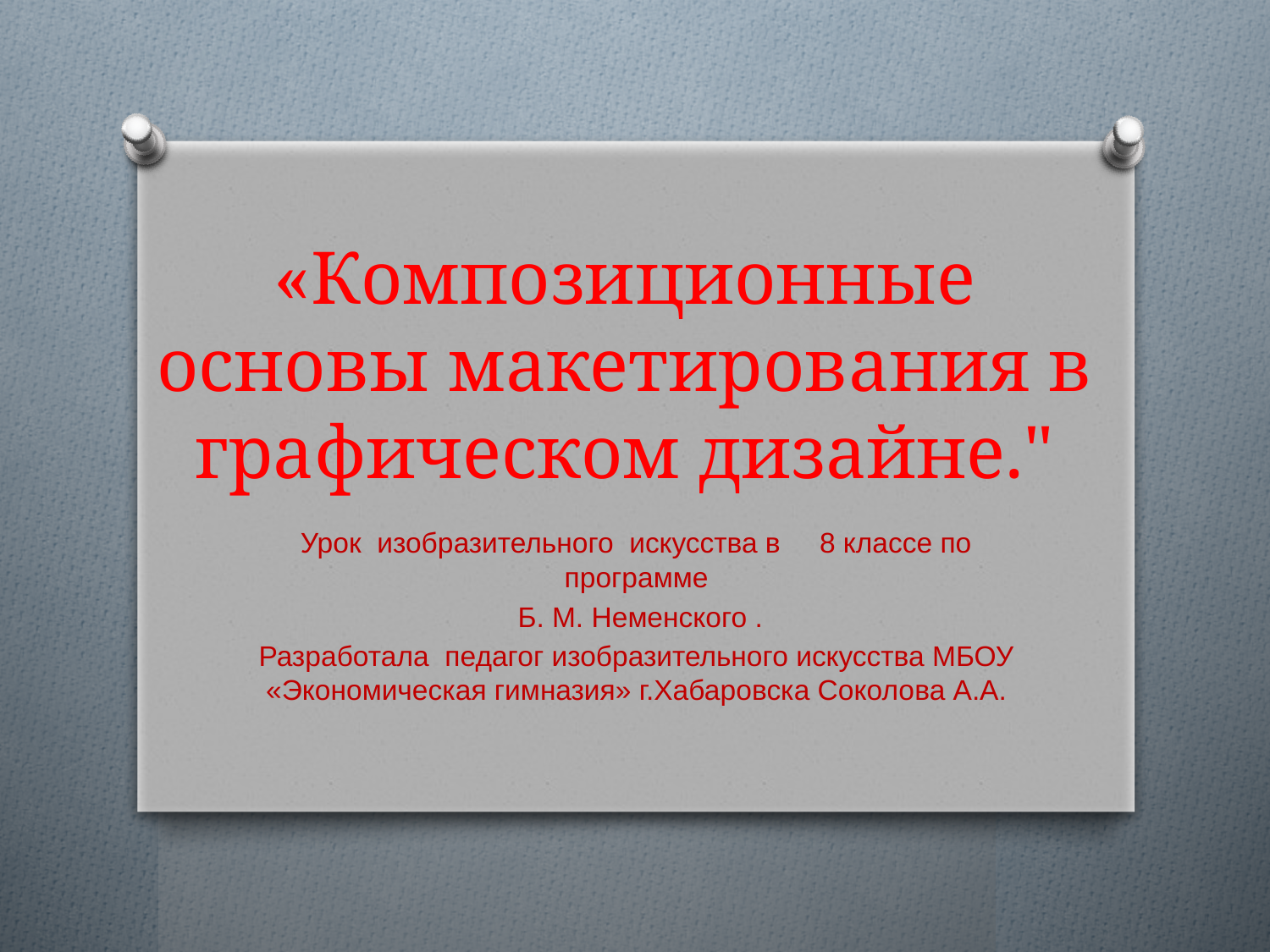

# «Композиционные основы макетирования в графическом дизайне."
Урок  изобразительного  искусства в     8 классе по программе
 Б. М. Неменского .
Разработала  педагог изобразительного искусства МБОУ «Экономическая гимназия» г.Хабаровска Соколова А.А.